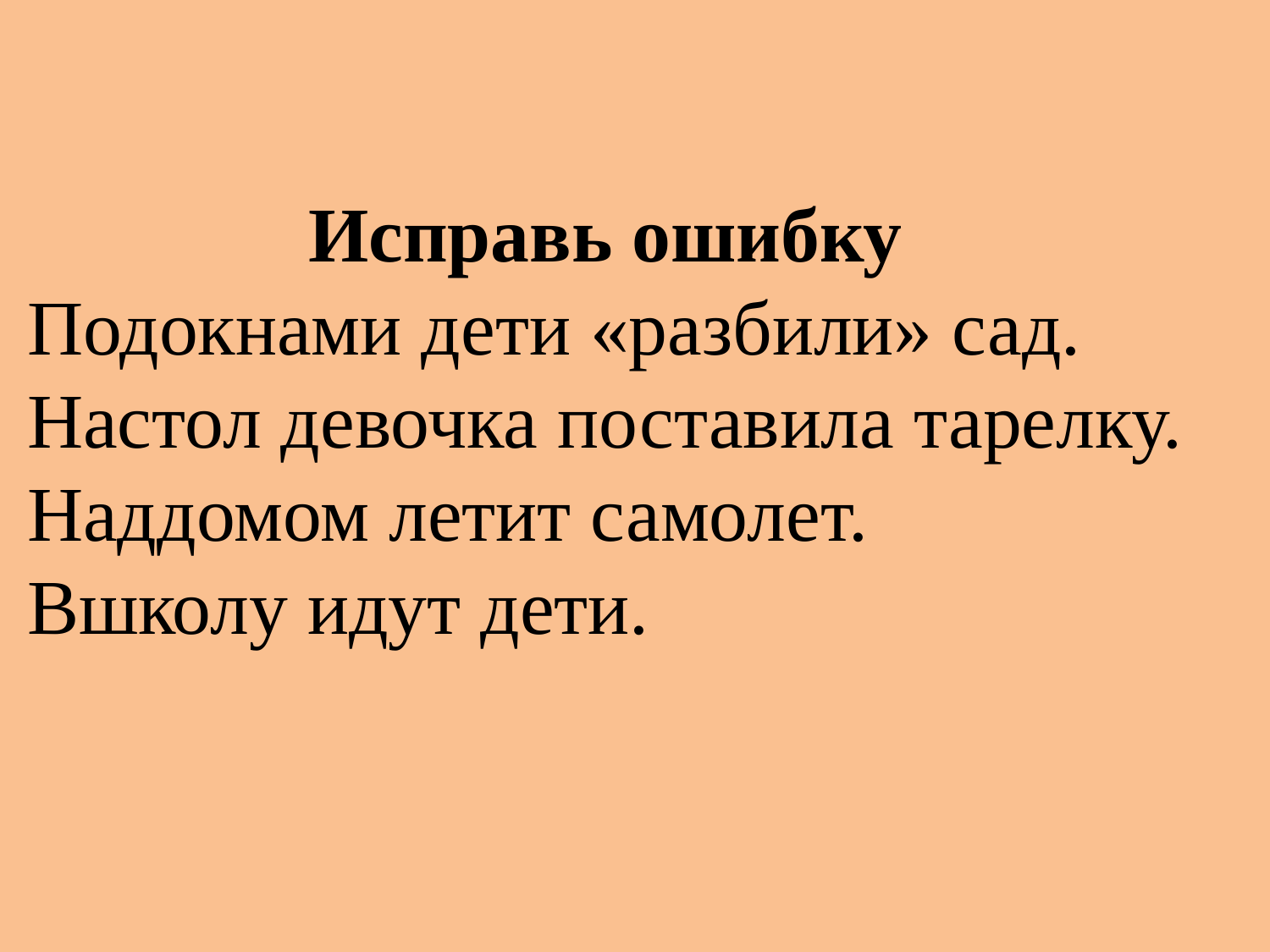

Исправь ошибку
Подокнами дети «разбили» сад.
Настол девочка поставила тарелку.
Наддомом летит самолет.
Вшколу идут дети.